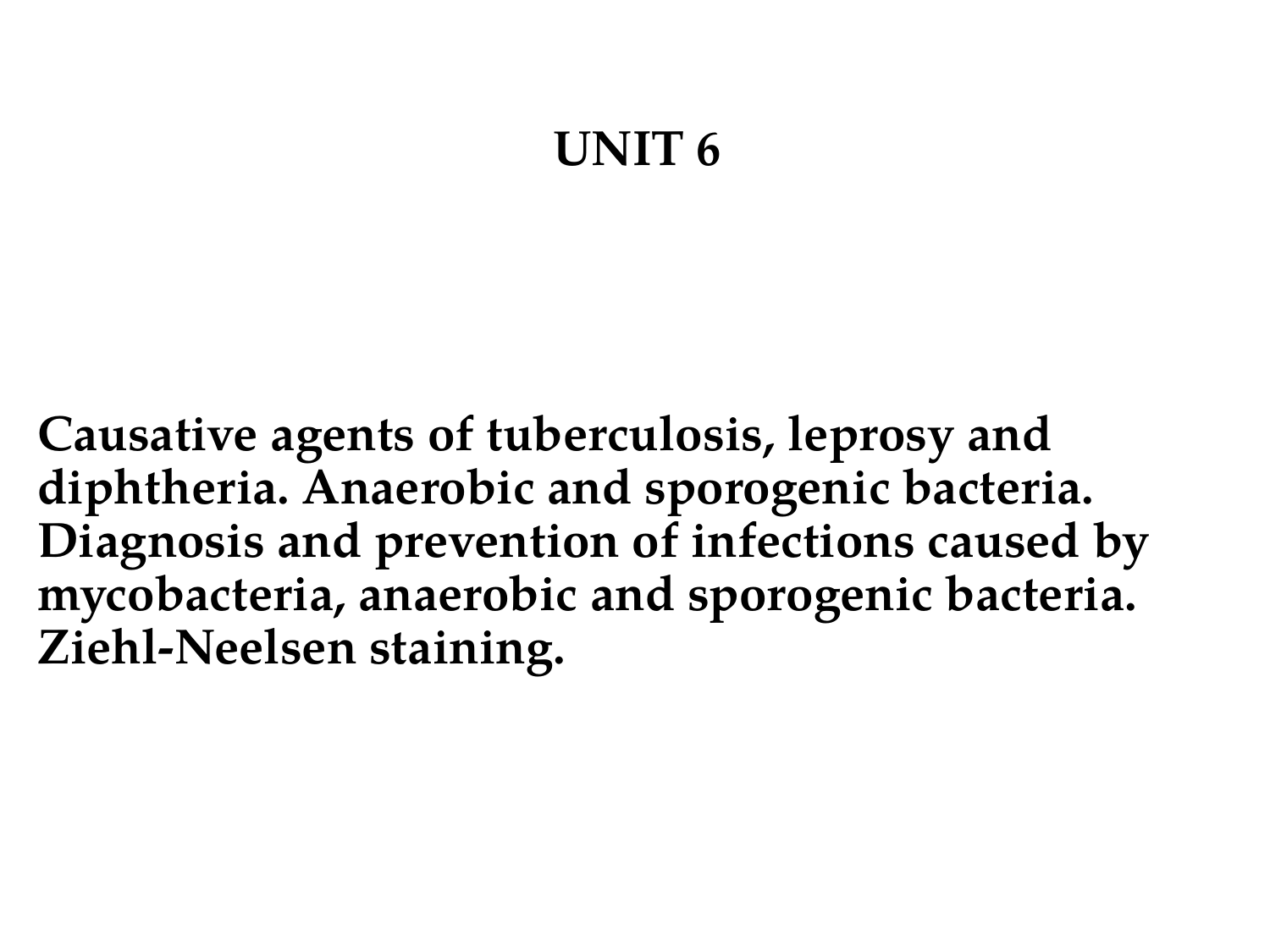

# UNIT 6
Causative agents of tuberculosis, leprosy and diphtheria. Anaerobic and sporogenic bacteria. Diagnosis and prevention of infections caused by mycobacteria, anaerobic and sporogenic bacteria. Ziehl-Neelsen staining.